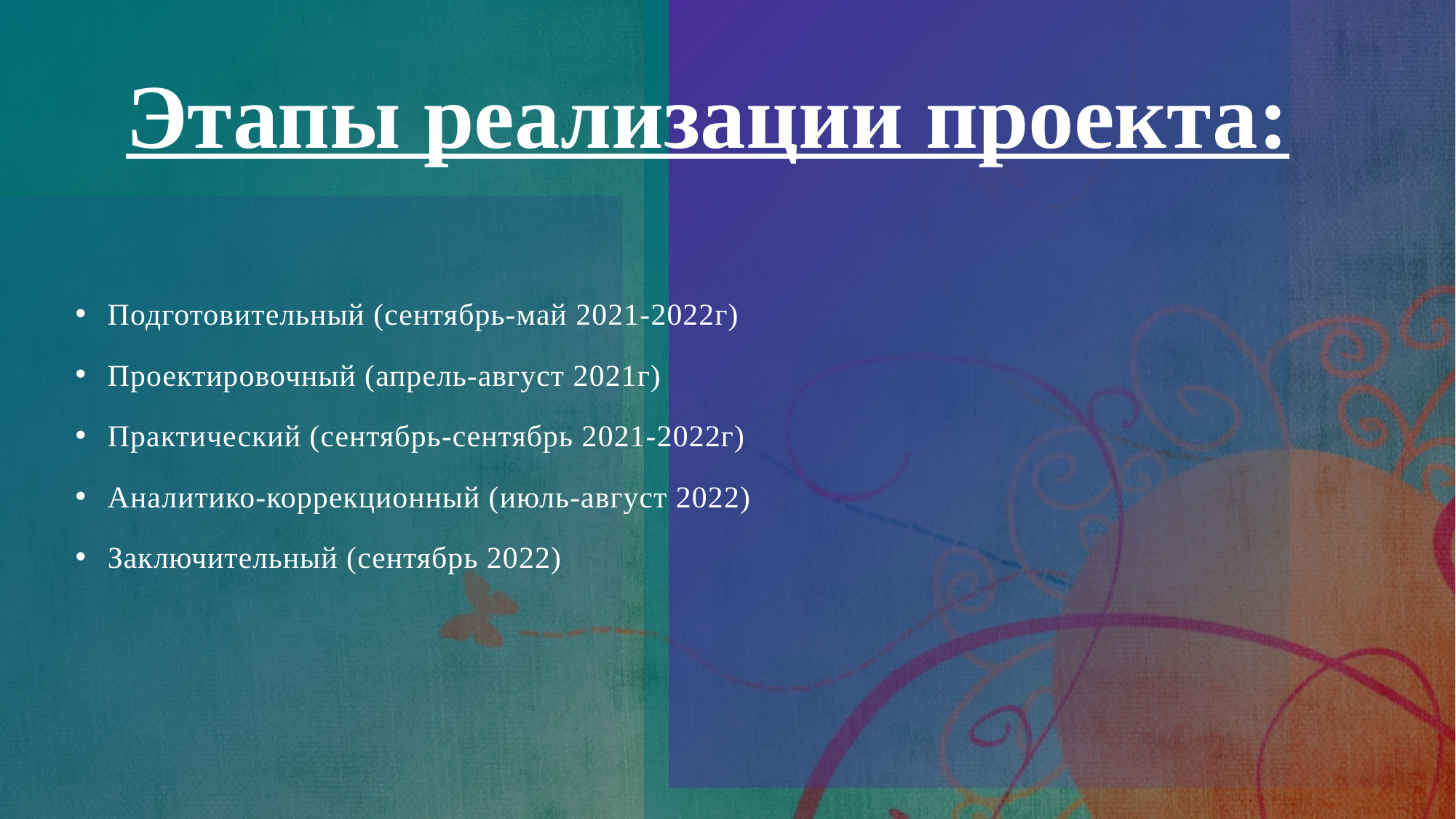

# Этапы реализации проекта:

Подготовительный (сентябрь-май 2021-2022г)
Проектировочный (апрель-август 2021г)
Практический (сентябрь-сентябрь 2021-2022г)
Аналитико-коррекционный (июль-август 2022)
Заключительный (сентябрь 2022)